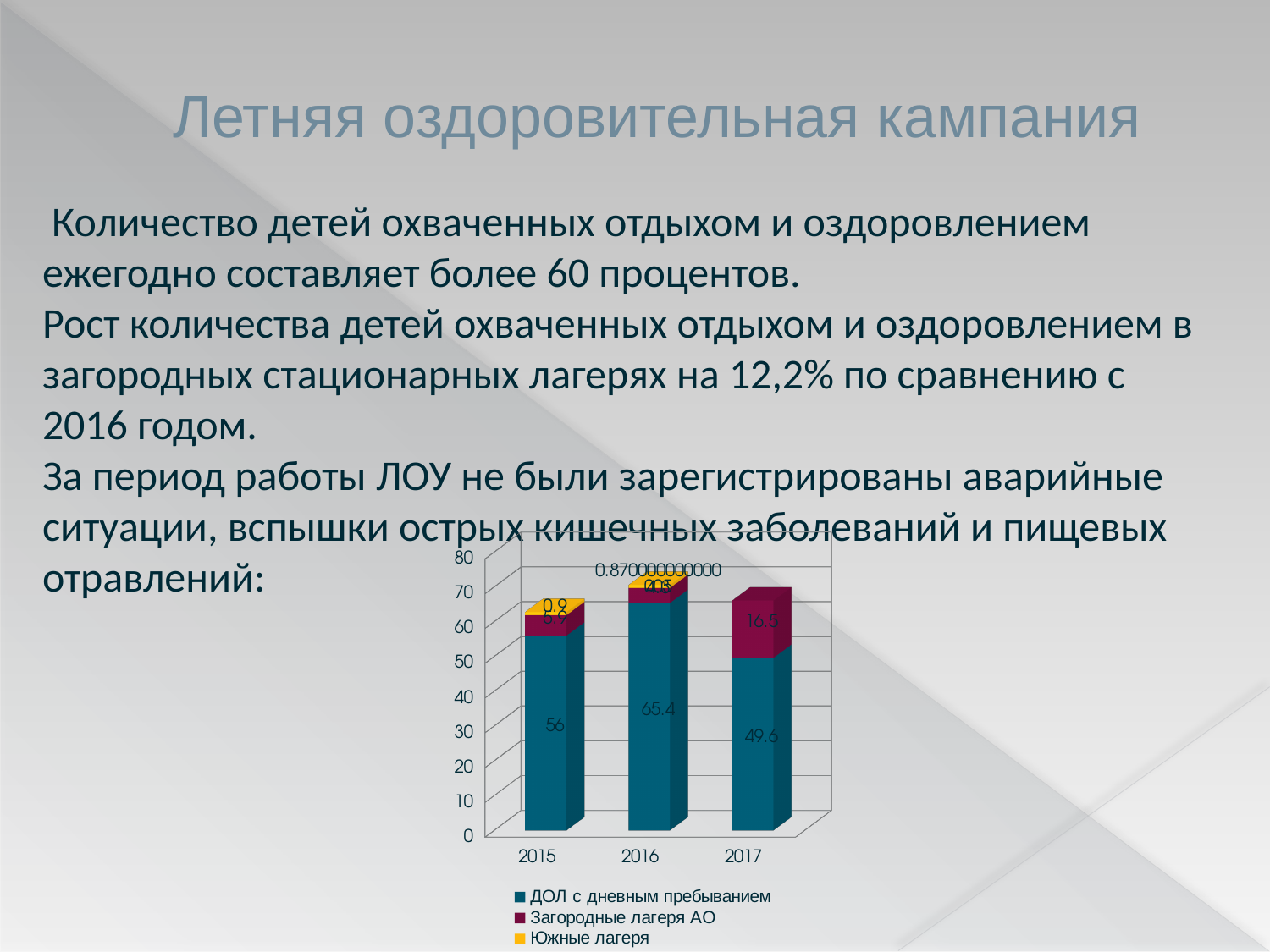

# Летняя оздоровительная кампания
 Количество детей охваченных отдыхом и оздоровлением ежегодно составляет более 60 процентов.
Рост количества детей охваченных отдыхом и оздоровлением в загородных стационарных лагерях на 12,2% по сравнению с 2016 годом.
За период работы ЛОУ не были зарегистрированы аварийные ситуации, вспышки острых кишечных заболеваний и пищевых отравлений:

[unsupported chart]